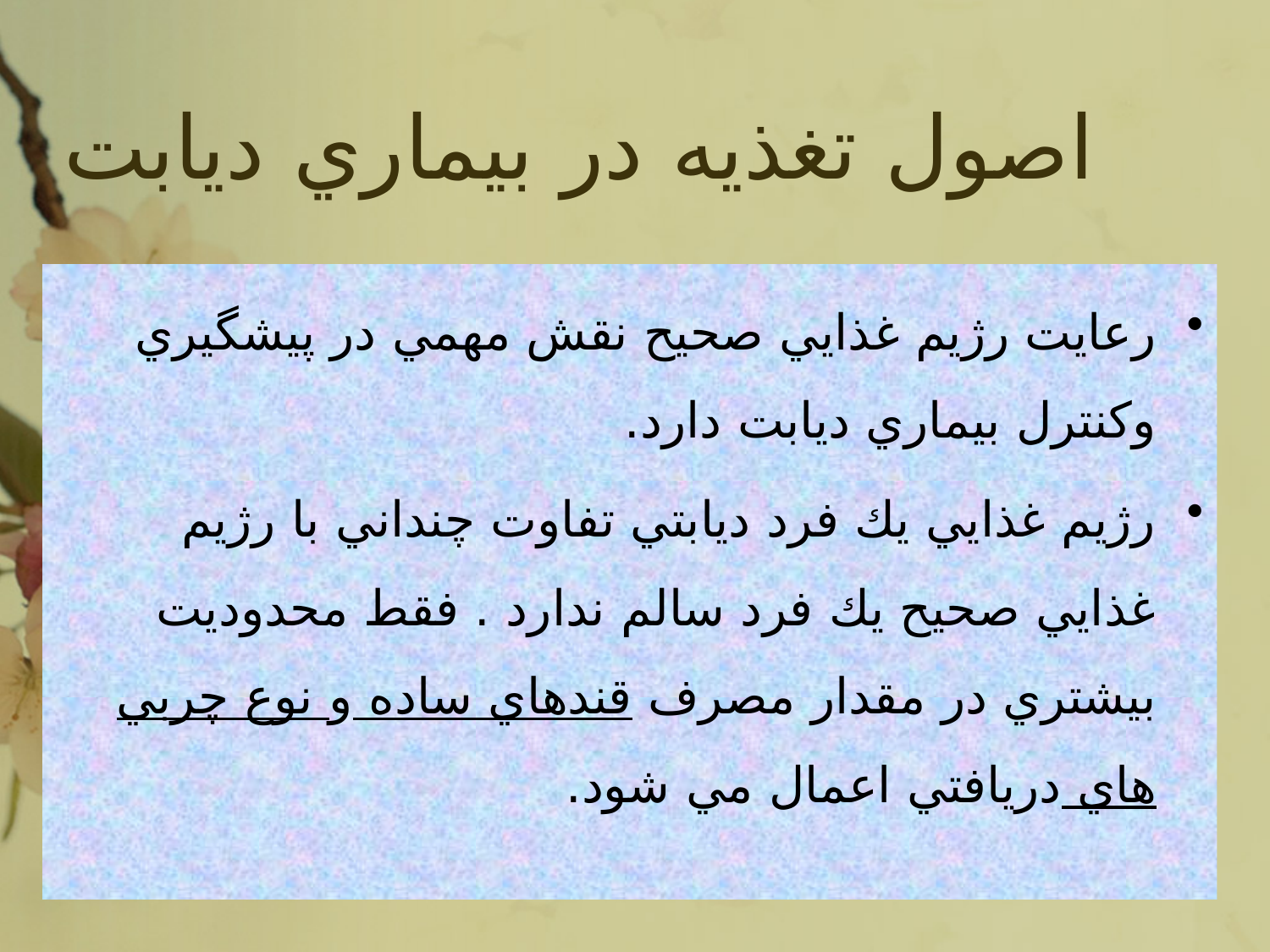

اصول تغذيه در بيماري ديابت
#
رعايت رژيم غذايي صحيح نقش مهمي در پيشگيري وكنترل بيماري ديابت دارد.
رژيم غذايي يك فرد ديابتي تفاوت چنداني با رژيم غذايي صحيح يك فرد سالم ندارد . فقط محدوديت بيشتري در مقدار مصرف قندهاي ساده و نوع چربي هاي دريافتي اعمال مي شود.